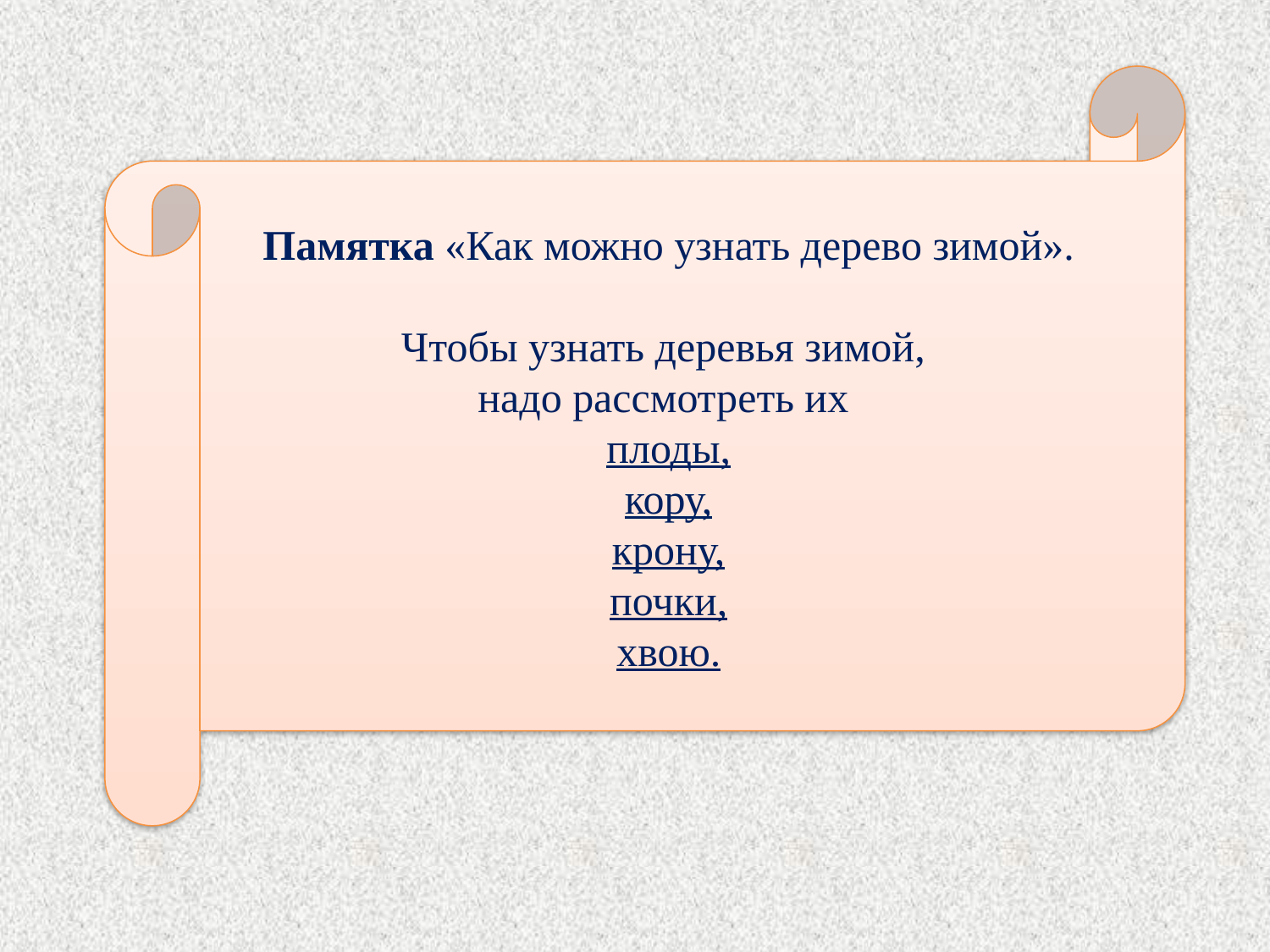

Памятка «Как можно узнать дерево зимой».

Чтобы узнать деревья зимой,
надо рассмотреть их
плоды,
кору,
крону,
почки,
хвою.